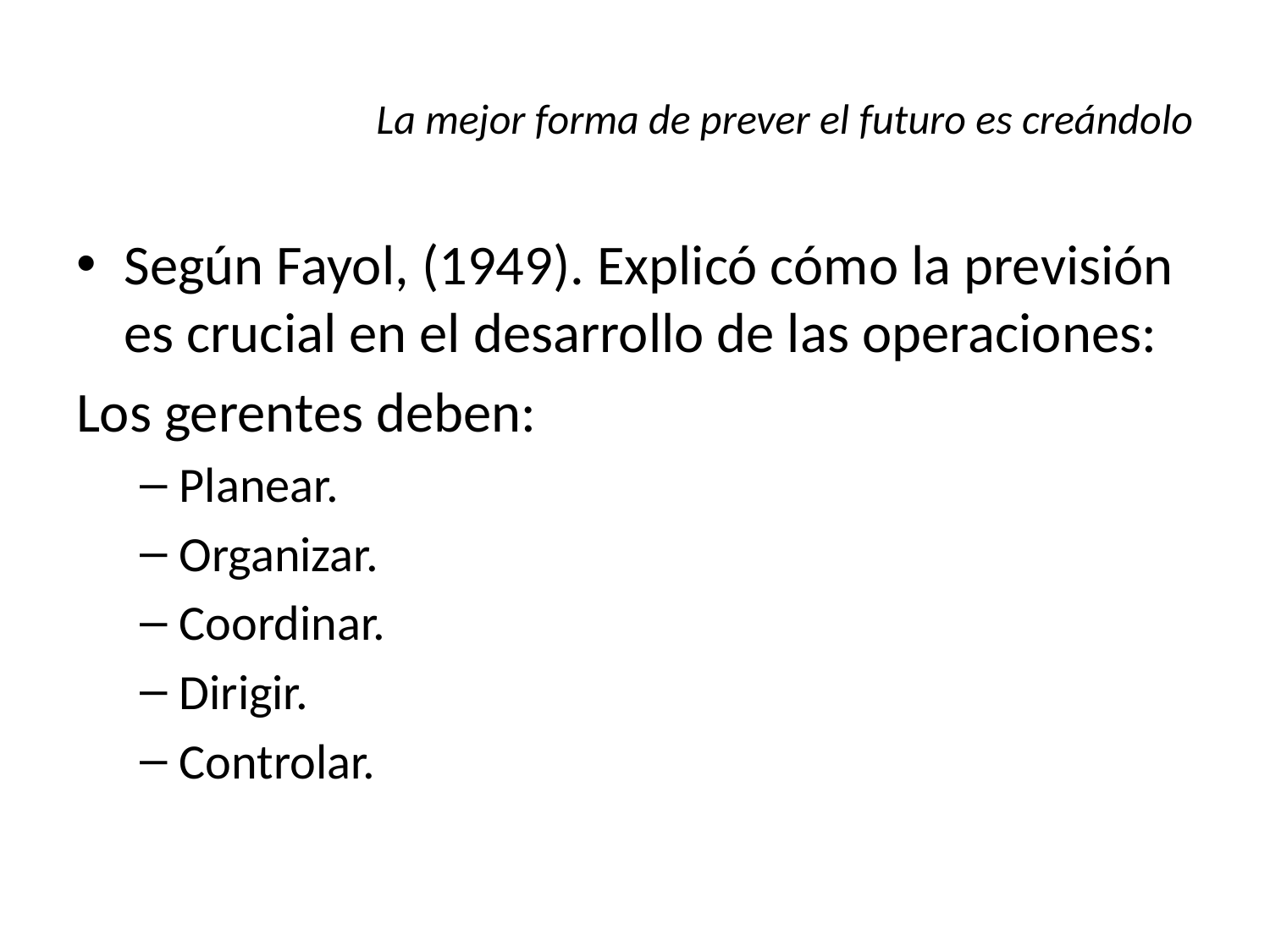

# La mejor forma de prever el futuro es creándolo
Según Fayol, (1949). Explicó cómo la previsión es crucial en el desarrollo de las operaciones:
Los gerentes deben:
Planear.
Organizar.
Coordinar.
Dirigir.
Controlar.